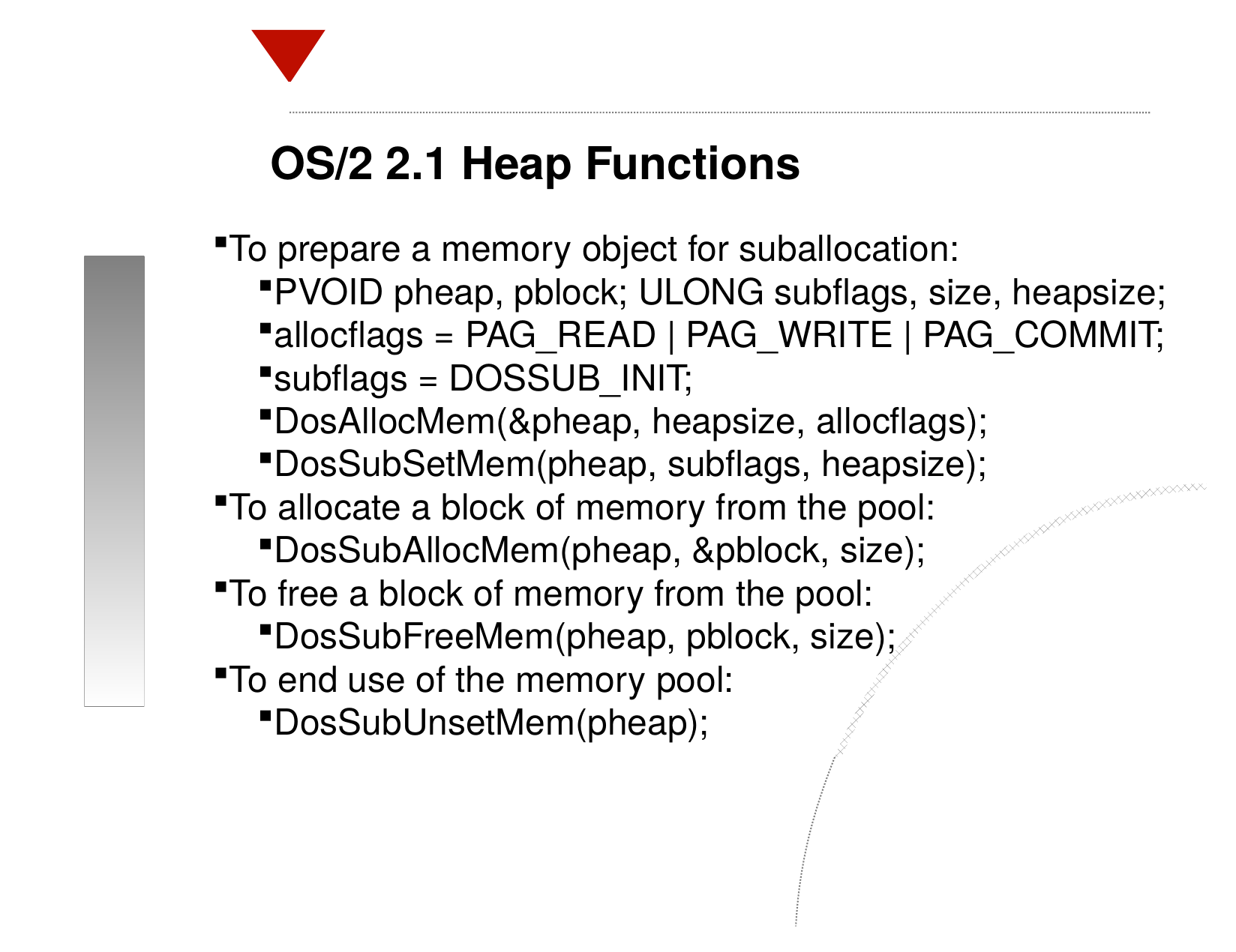

OS/2 2.1 Heap Functions
To prepare a memory object for suballocation:
PVOID pheap, pblock; ULONG subflags, size, heapsize;
allocflags = PAG_READ | PAG_WRITE | PAG_COMMIT;
subflags = DOSSUB_INIT;
DosAllocMem(&pheap, heapsize, allocflags);
DosSubSetMem(pheap, subflags, heapsize);
To allocate a block of memory from the pool:
DosSubAllocMem(pheap, &pblock, size);
To free a block of memory from the pool:
DosSubFreeMem(pheap, pblock, size);
To end use of the memory pool:
DosSubUnsetMem(pheap);